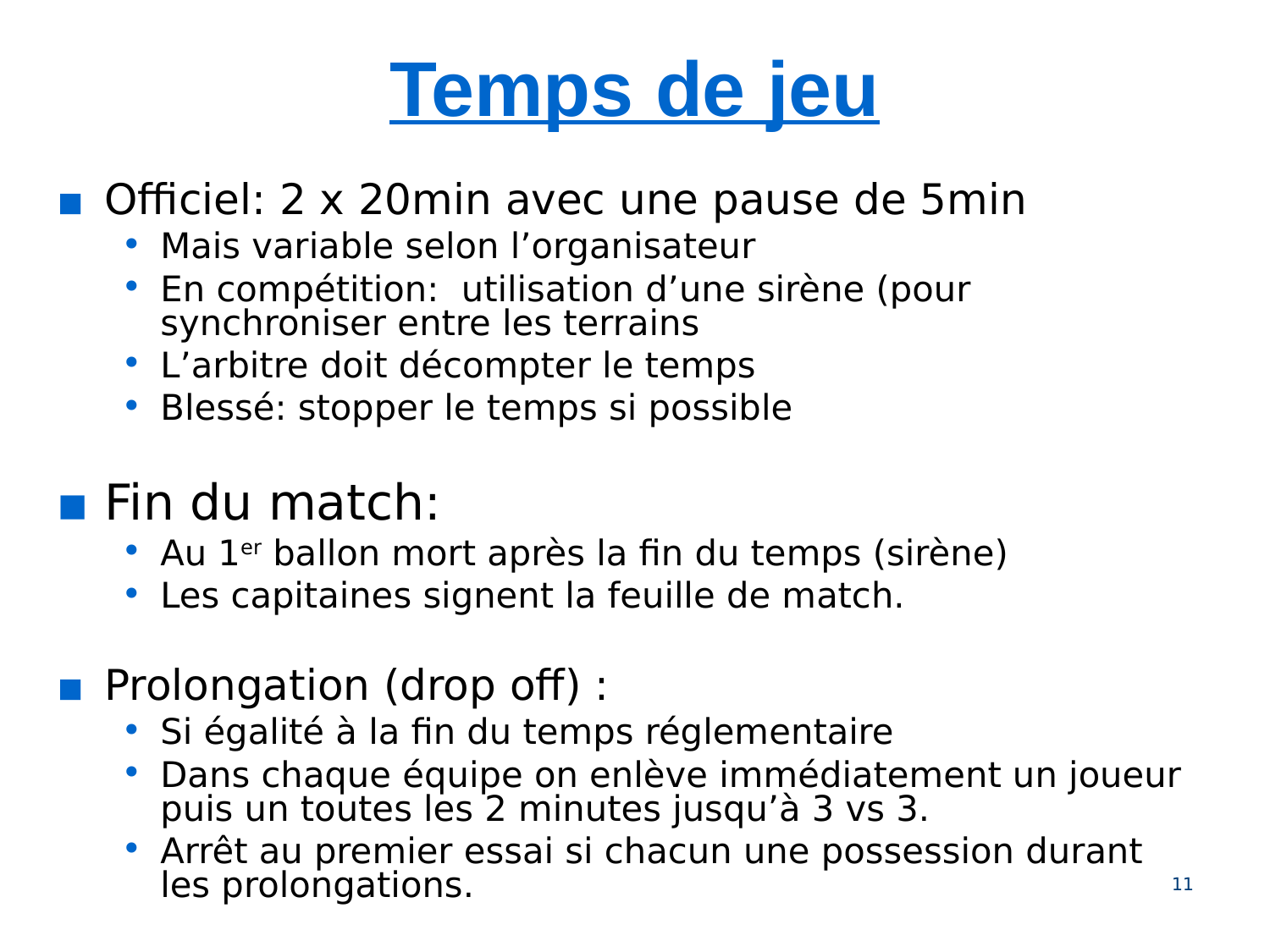

Temps de jeu
Officiel: 2 x 20min avec une pause de 5min
Mais variable selon l’organisateur
En compétition:  utilisation d’une sirène (pour synchroniser entre les terrains
L’arbitre doit décompter le temps
Blessé: stopper le temps si possible

Fin du match:
Au 1er ballon mort après la fin du temps (sirène)
Les capitaines signent la feuille de match.

Prolongation (drop off) :
Si égalité à la fin du temps réglementaire
Dans chaque équipe on enlève immédiatement un joueur puis un toutes les 2 minutes jusqu’à 3 vs 3.
Arrêt au premier essai si chacun une possession durant les prolongations.
11